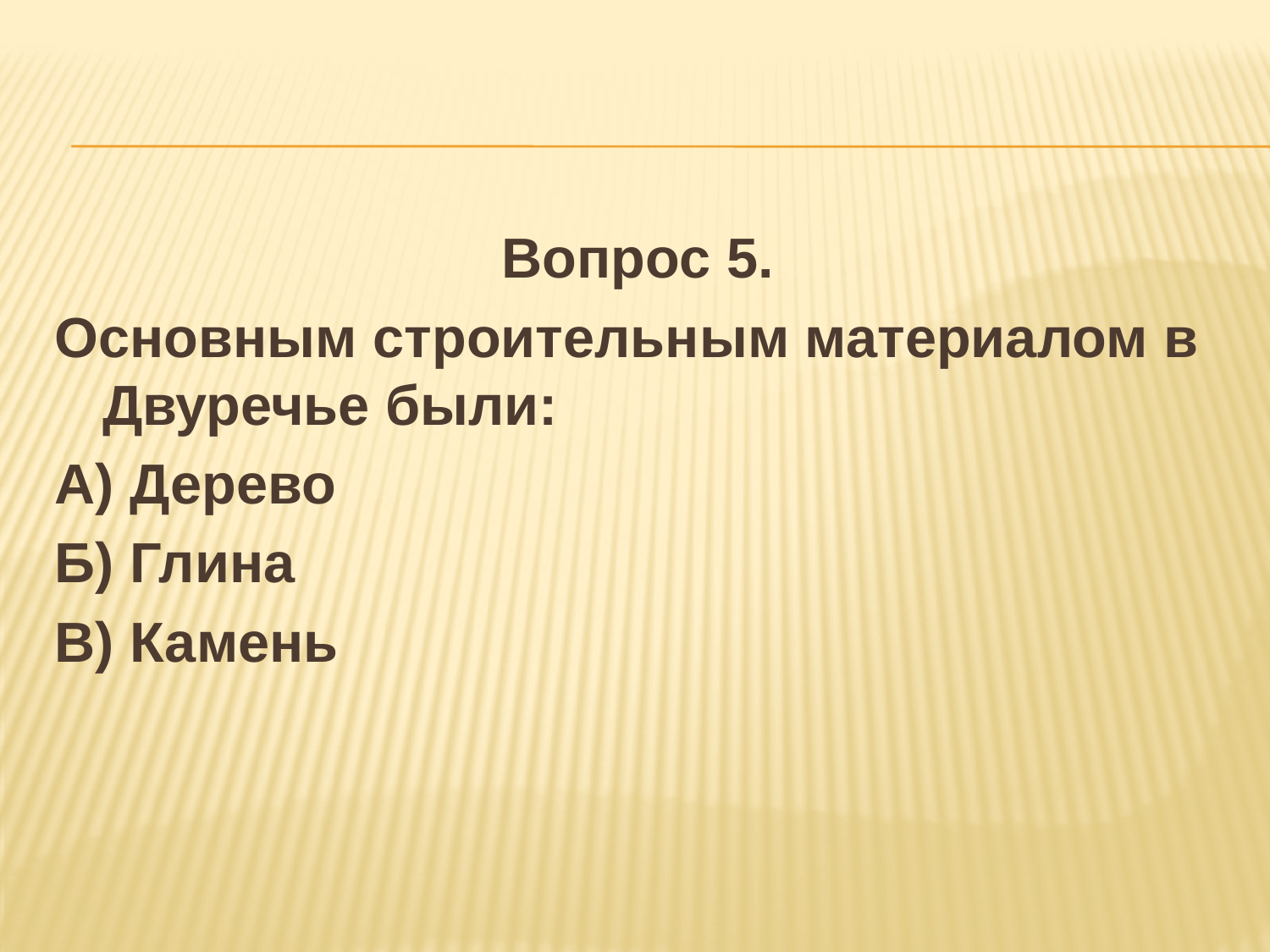

Вопрос 5.
Основным строительным материалом в Двуречье были:
А) Дерево
Б) Глина
В) Камень